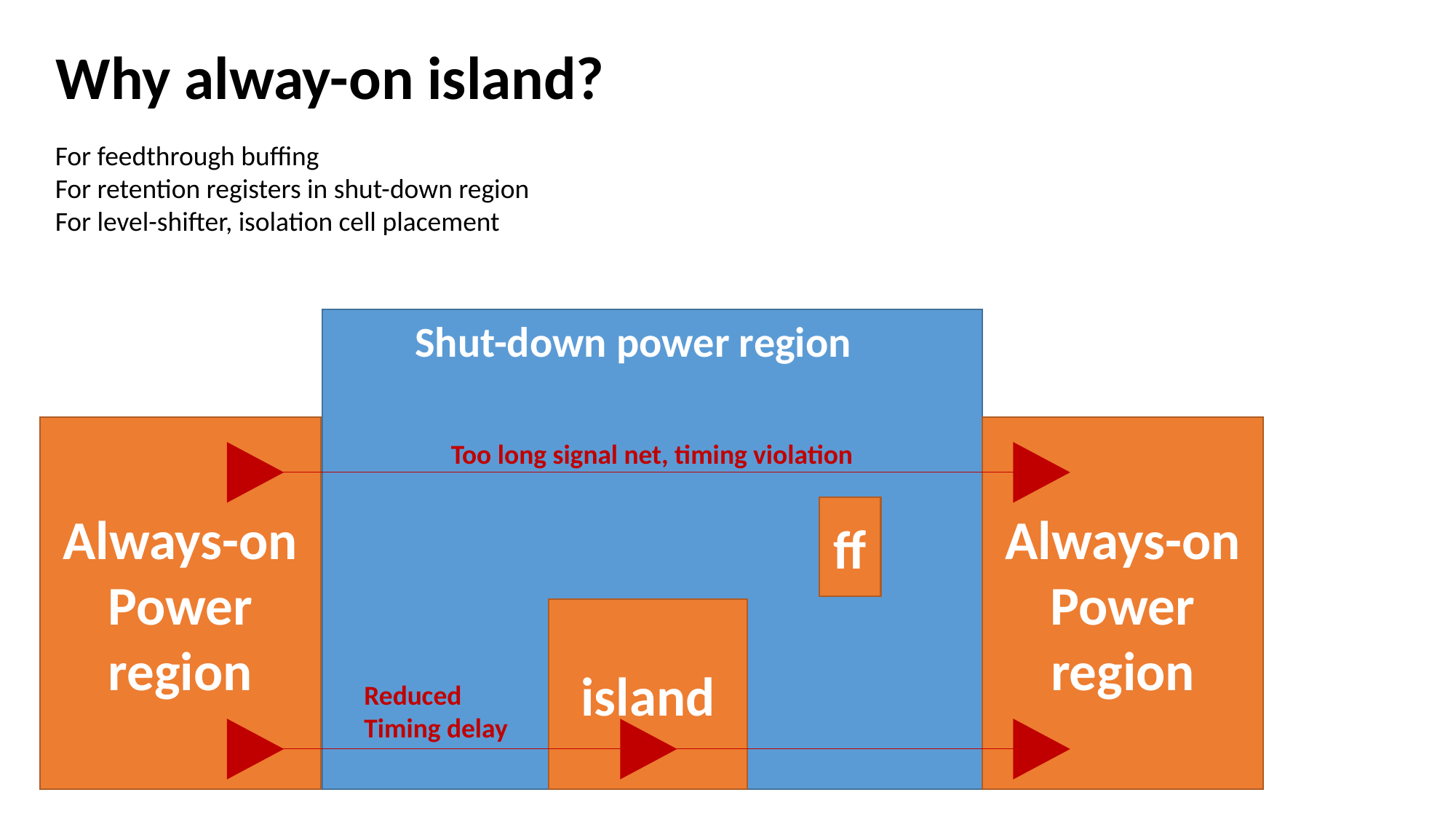

Why alway-on island?
For feedthrough buffing
For retention registers in shut-down region
For level-shifter, isolation cell placement

Shut-down power region
Always-on
Power region
Always-on
Power region
Too long signal net, timing violation

ff
island
Reduced
Timing delay